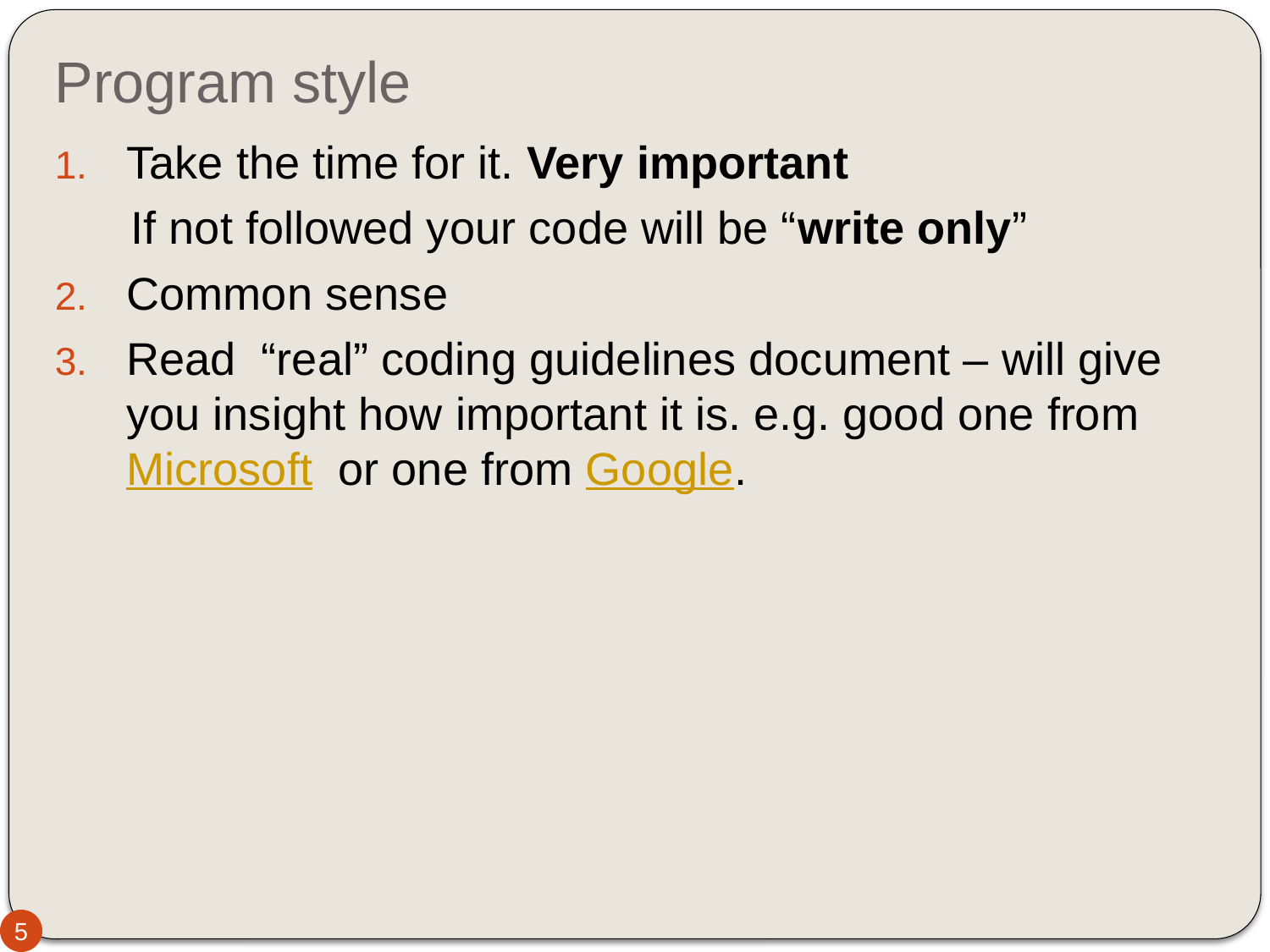

# Program style
Take the time for it. Very important
      If not followed your code will be “write only”
Common sense
Read  “real” coding guidelines document – will give you insight how important it is. e.g. good one from Microsoft  or one from Google.

5